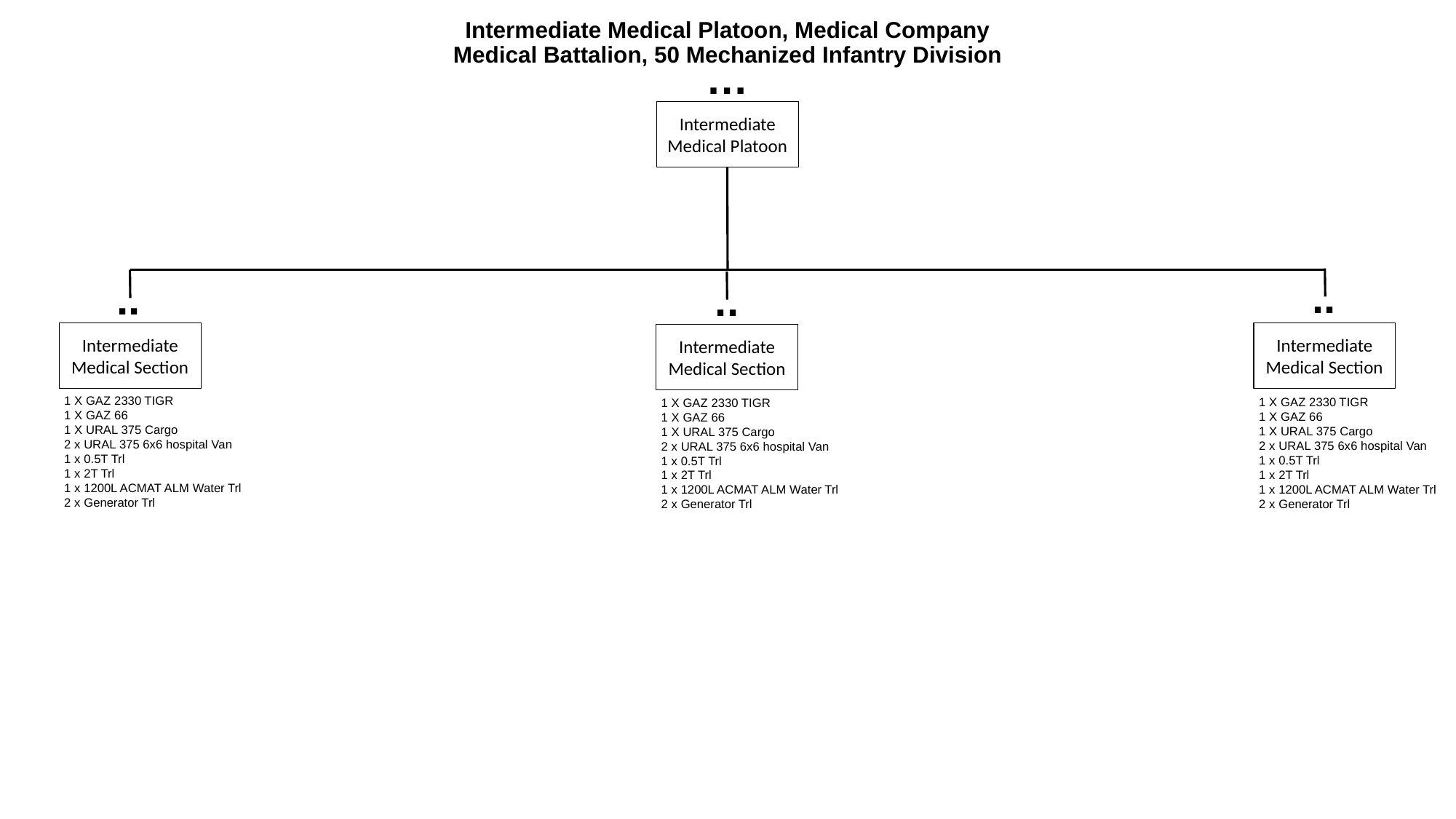

# Intermediate Medical Platoon, Medical Company Medical Battalion, 50 Mechanized Infantry Division
…
Intermediate Medical Platoon
..
..
..
Intermediate Medical Section
Intermediate Medical Section
Intermediate Medical Section
1 X GAZ 2330 TIGR
1 X GAZ 66
1 X URAL 375 Cargo
2 x URAL 375 6x6 hospital Van
1 x 0.5T Trl
1 x 2T Trl
1 x 1200L ACMAT ALM Water Trl
2 x Generator Trl
1 X GAZ 2330 TIGR
1 X GAZ 66
1 X URAL 375 Cargo
2 x URAL 375 6x6 hospital Van
1 x 0.5T Trl
1 x 2T Trl
1 x 1200L ACMAT ALM Water Trl
2 x Generator Trl
1 X GAZ 2330 TIGR
1 X GAZ 66
1 X URAL 375 Cargo
2 x URAL 375 6x6 hospital Van
1 x 0.5T Trl
1 x 2T Trl
1 x 1200L ACMAT ALM Water Trl
2 x Generator Trl